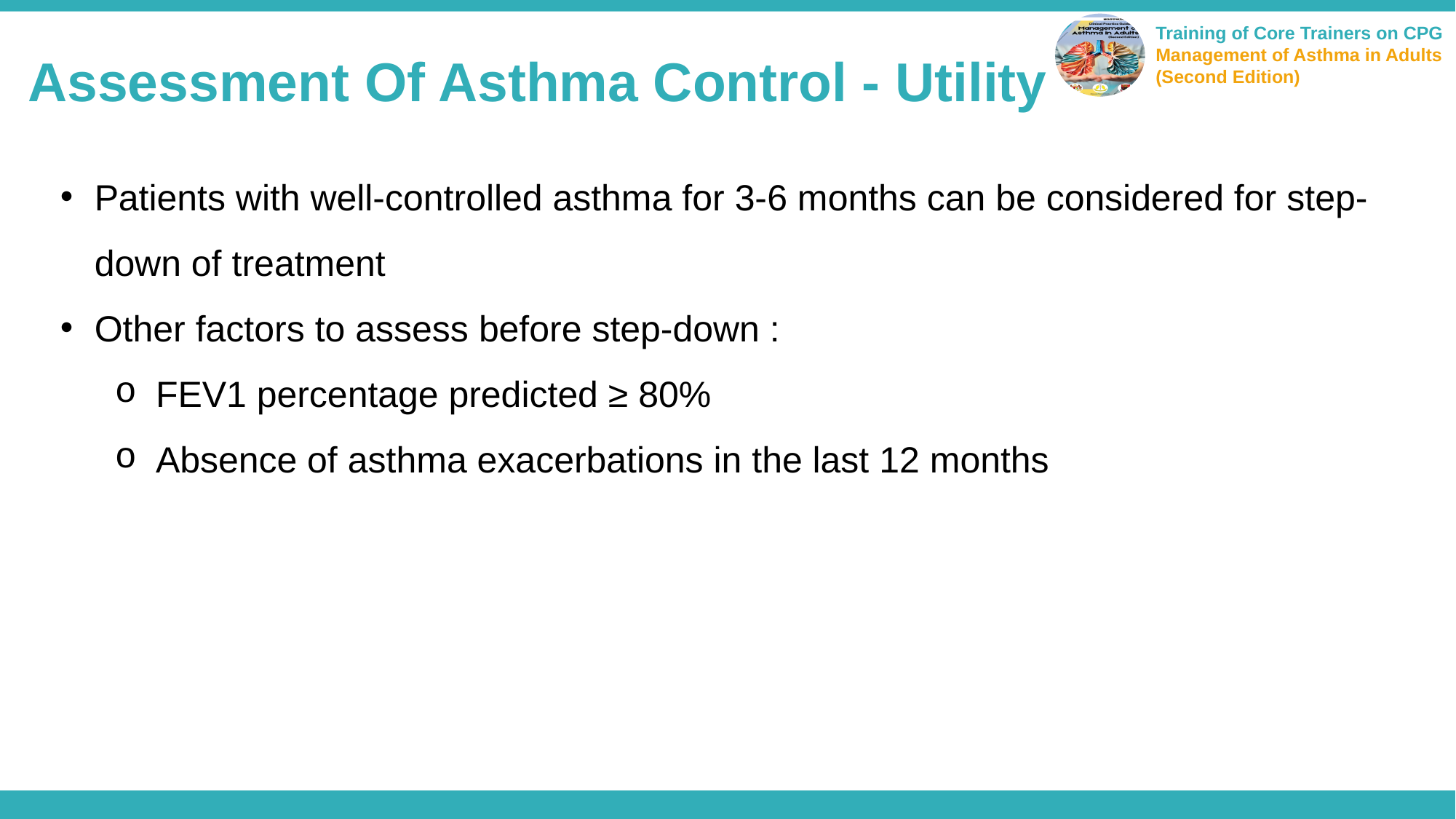

Assessment Of Asthma Control - Utility
Patients with well-controlled asthma for 3-6 months can be considered for step-down of treatment
Other factors to assess before step-down :
FEV1 percentage predicted ≥ 80%
Absence of asthma exacerbations in the last 12 months